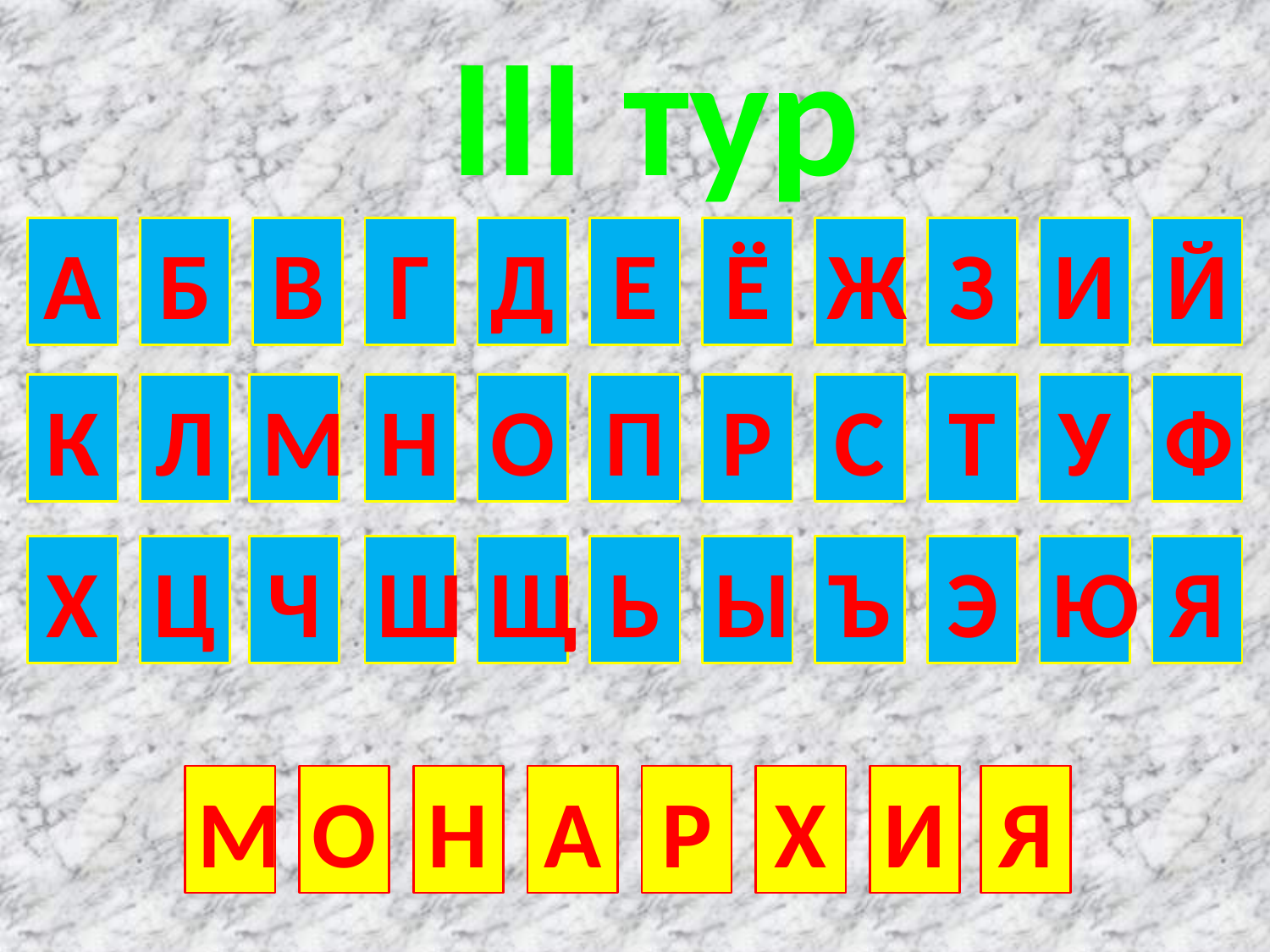

III тур
А
Б
В
Г
Д
Е
Ё
Ж
З
И
Й
К
Л
М
Н
О
П
Р
С
Т
У
Ф
Х
Ц
Ч
Ш
Щ
Ь
Ы
Ъ
Э
Ю
Я
М
О
Н
А
Р
Х
И
Я